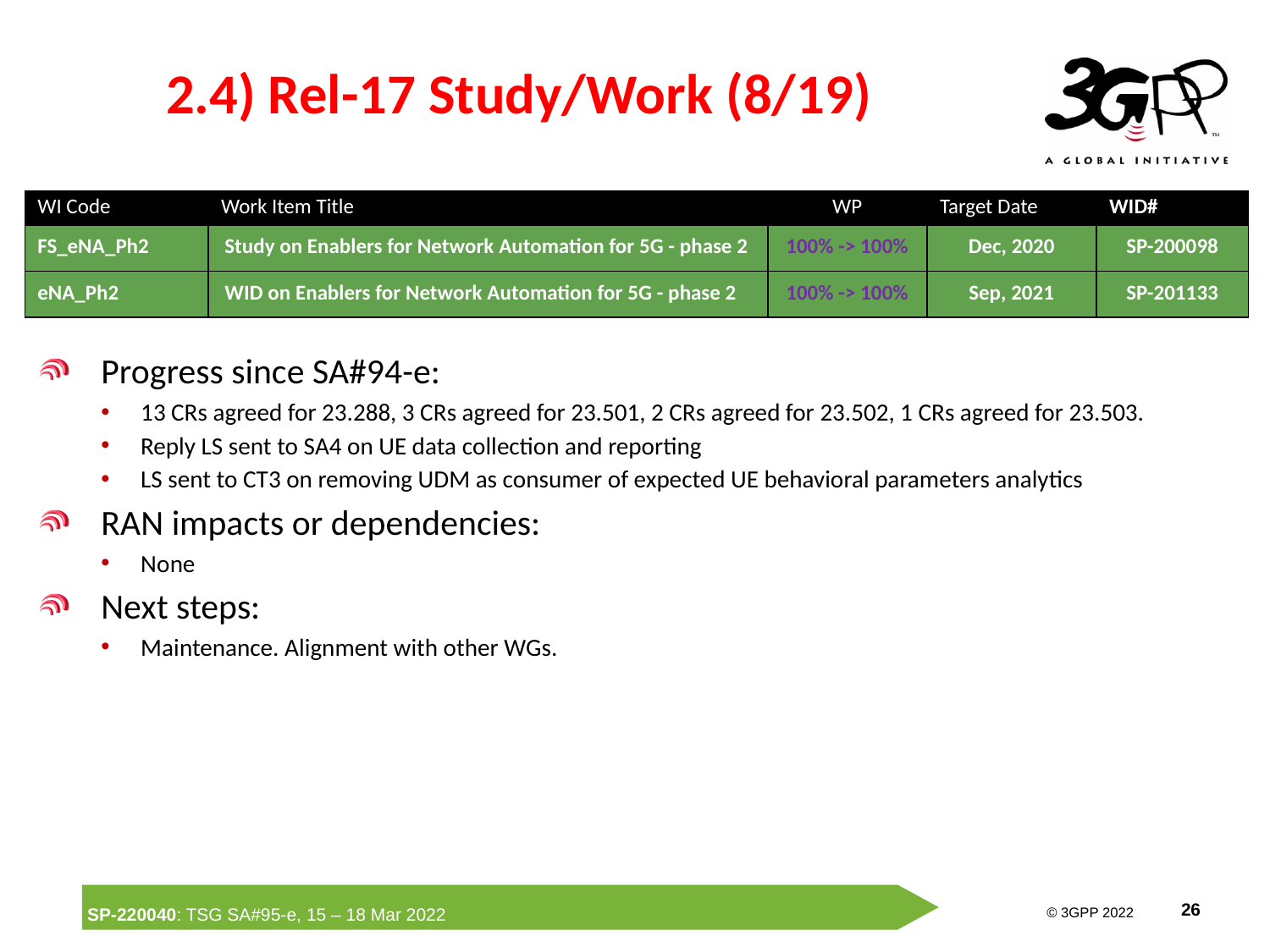

# 2.4) Rel-17 Study/Work (8/19)
| WI Code | Work Item Title | WP | Target Date | WID# |
| --- | --- | --- | --- | --- |
| FS\_eNA\_Ph2 | Study on Enablers for Network Automation for 5G - phase 2 | 100% -> 100% | Dec, 2020 | SP-200098 |
| eNA\_Ph2 | WID on Enablers for Network Automation for 5G - phase 2 | 100% -> 100% | Sep, 2021 | SP-201133 |
Progress since SA#94-e:
13 CRs agreed for 23.288, 3 CRs agreed for 23.501, 2 CRs agreed for 23.502, 1 CRs agreed for 23.503.
Reply LS sent to SA4 on UE data collection and reporting
LS sent to CT3 on removing UDM as consumer of expected UE behavioral parameters analytics
RAN impacts or dependencies:
None
Next steps:
Maintenance. Alignment with other WGs.